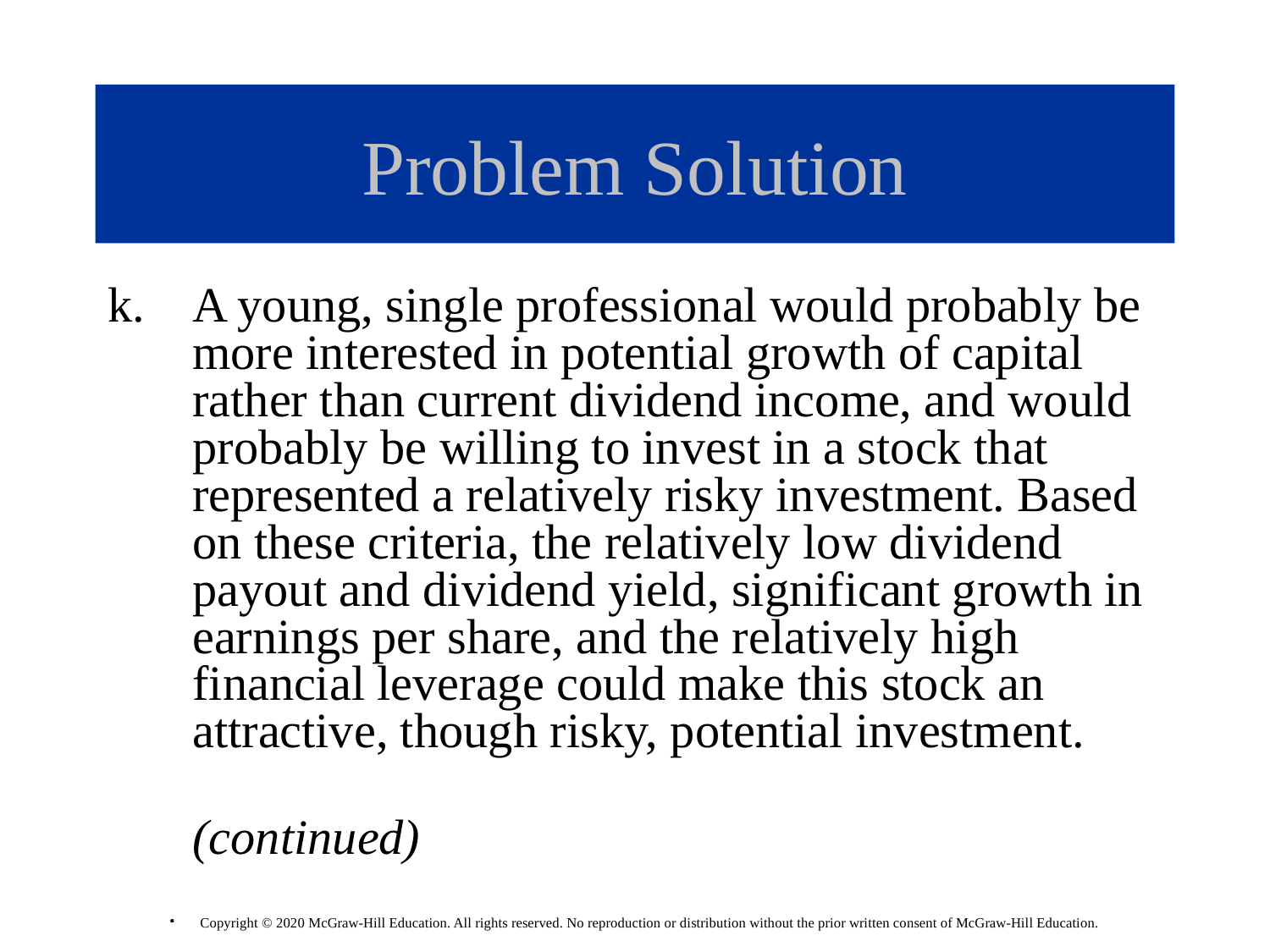

# Problem Solution
A young, single professional would probably be more interested in potential growth of capital rather than current dividend income, and would probably be willing to invest in a stock that represented a relatively risky investment. Based on these criteria, the relatively low dividend payout and dividend yield, significant growth in earnings per share, and the relatively high financial leverage could make this stock an attractive, though risky, potential investment.

        (continued)